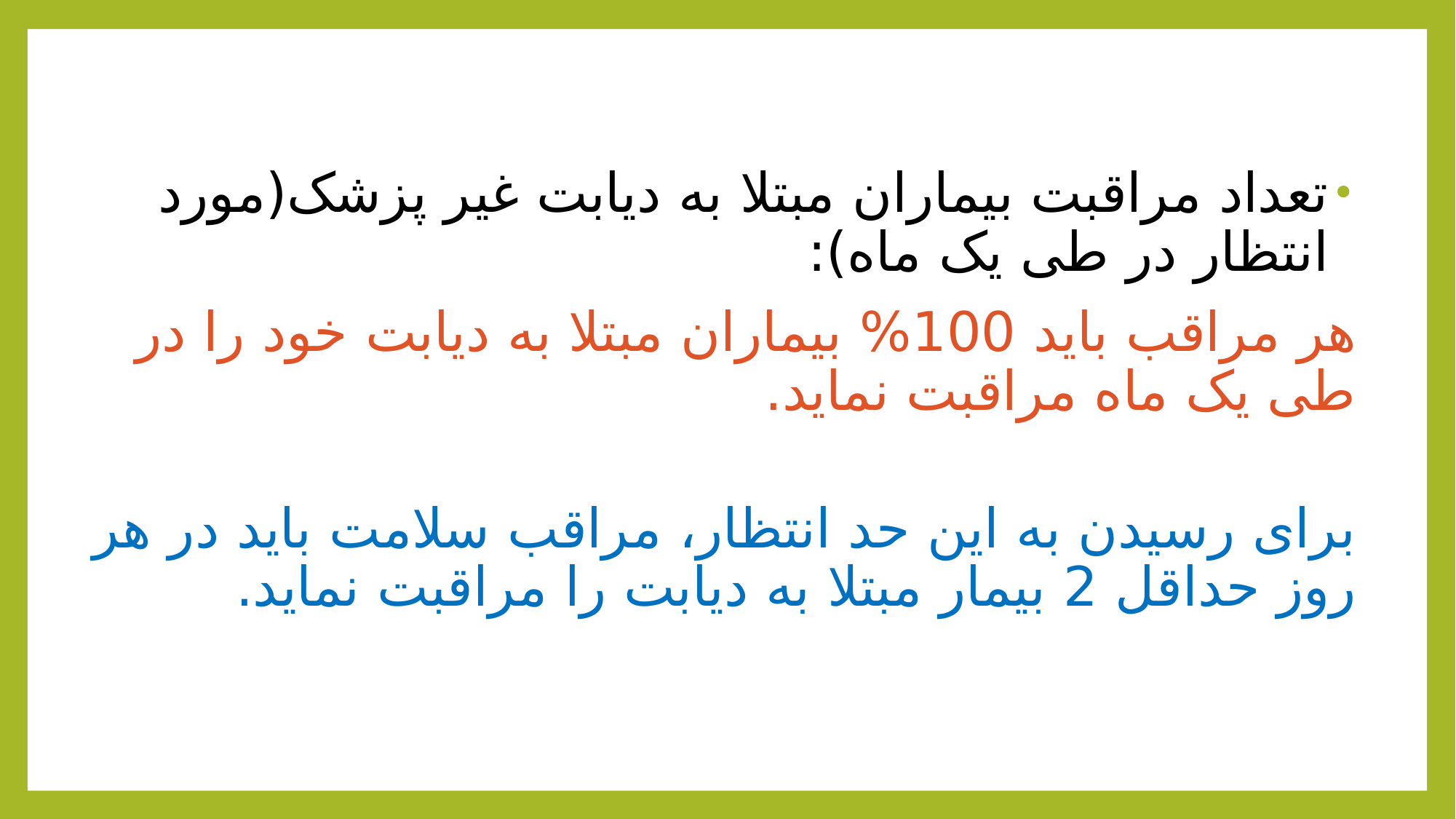

تعداد مراقبت بیماران مبتلا به دیابت غیر پزشک(مورد انتظار در طی یک ماه):
هر مراقب باید 100% بیماران مبتلا به دیابت خود را در طی یک ماه مراقبت نماید.

برای رسیدن به این حد انتظار، مراقب سلامت باید در هر روز حداقل 2 بیمار مبتلا به دیابت را مراقبت نماید.